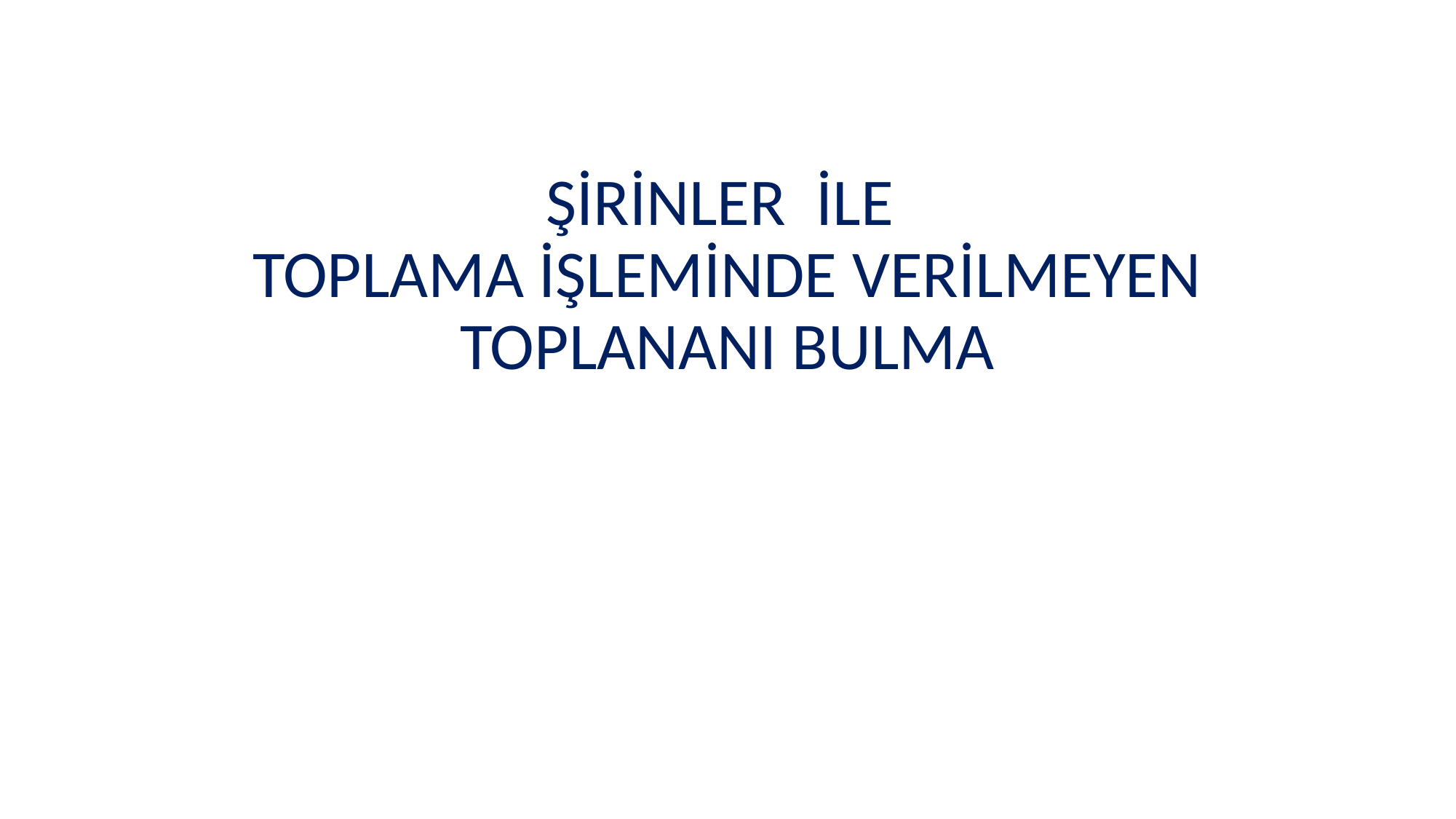

# ŞİRİNLER  İLE TOPLAMA İŞLEMİNDE VERİLMEYEN TOPLANANI BULMA